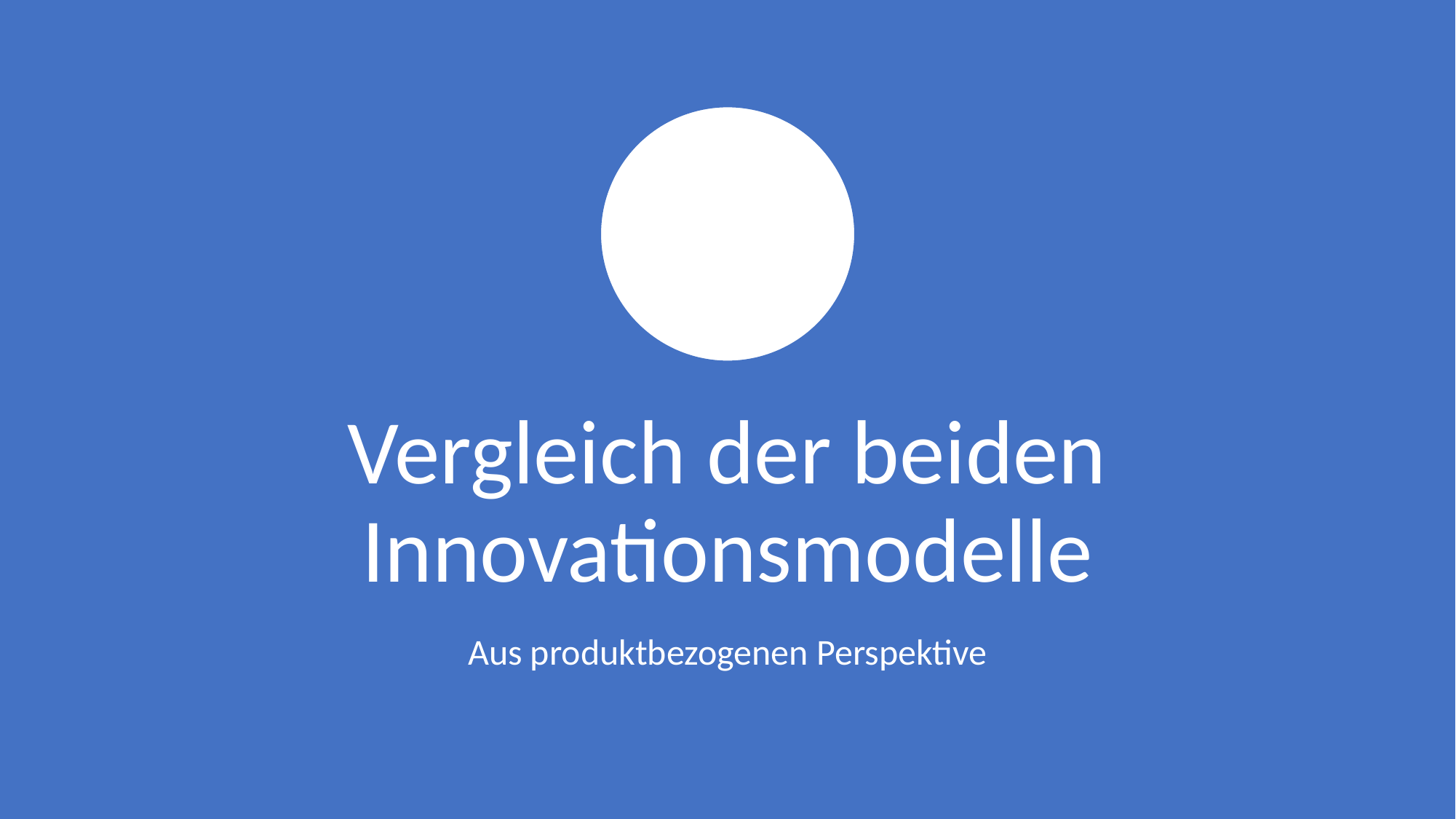

# Vergleich der beiden Innovationsmodelle
Aus produktbezogenen Perspektive